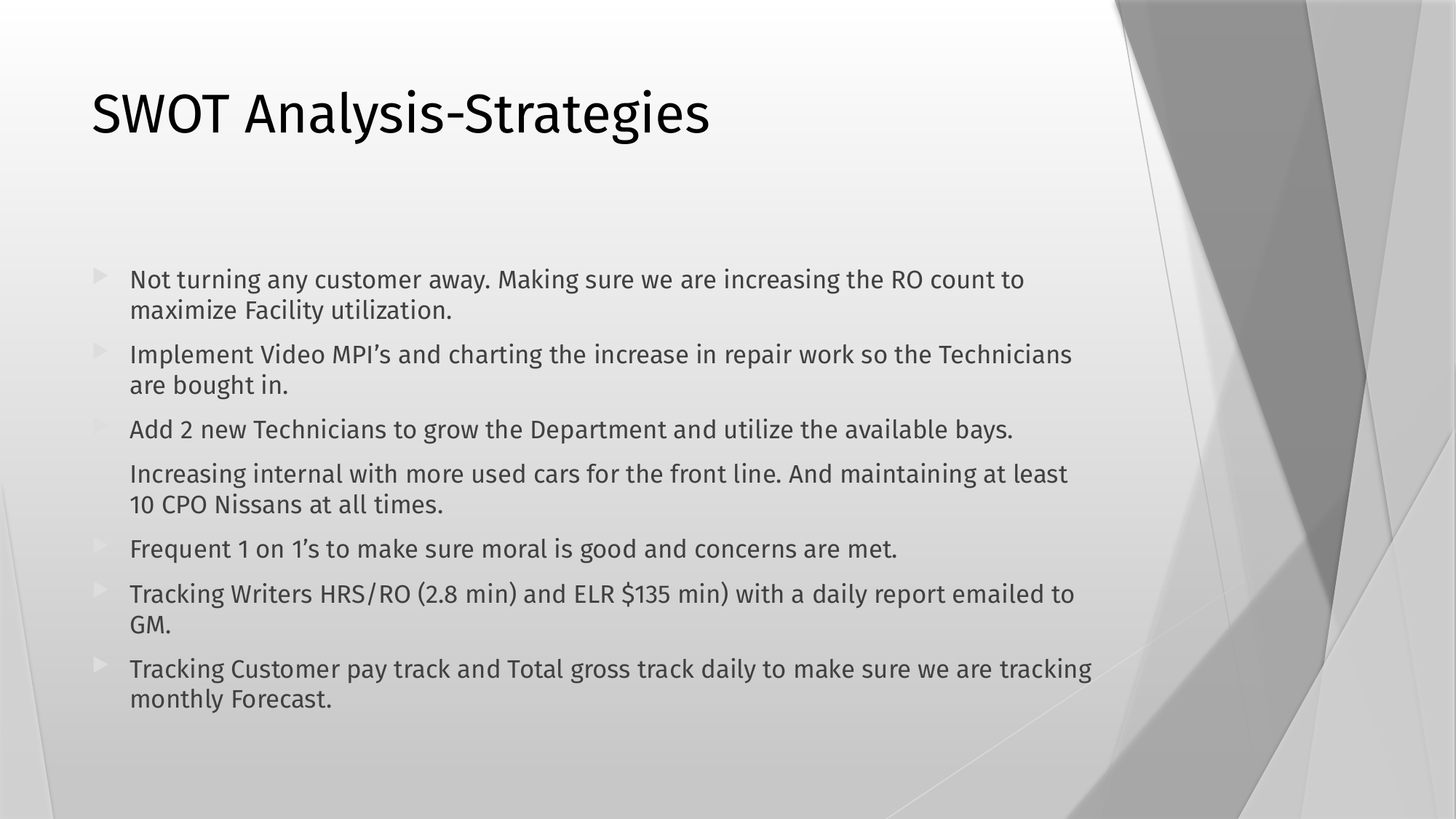

# SWOT Analysis-Strategies
Not turning any customer away. Making sure we are increasing the RO count to maximize Facility utilization.
Implement Video MPI’s and charting the increase in repair work so the Technicians are bought in.
Add 2 new Technicians to grow the Department and utilize the available bays.
Increasing internal with more used cars for the front line. And maintaining at least 10 CPO Nissans at all times.
Frequent 1 on 1’s to make sure moral is good and concerns are met.
Tracking Writers HRS/RO (2.8 min) and ELR $135 min) with a daily report emailed to GM.
Tracking Customer pay track and Total gross track daily to make sure we are tracking monthly Forecast.